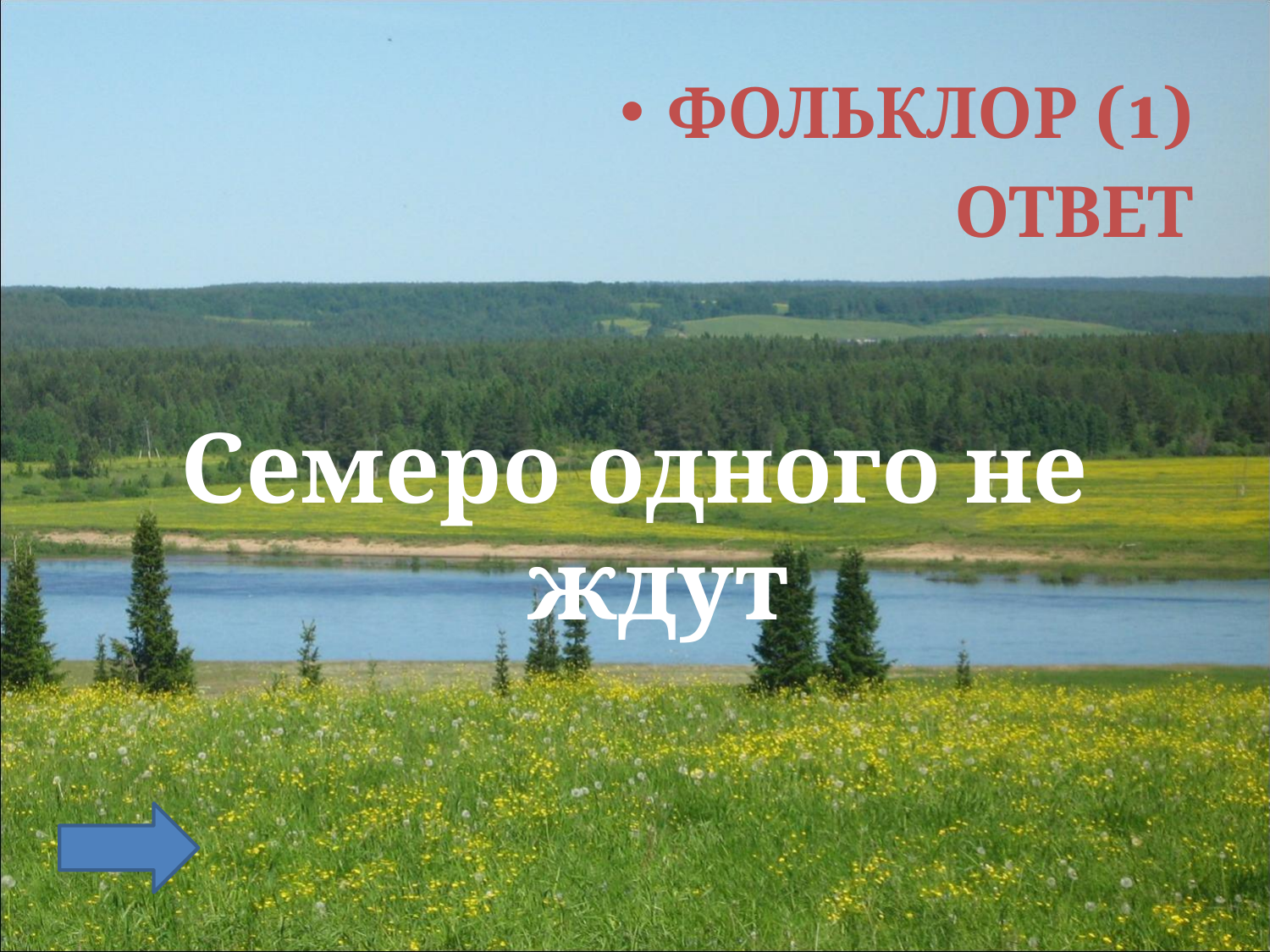

ФОЛЬКЛОР (1)
ОТВЕТ

Семеро одного не ждут